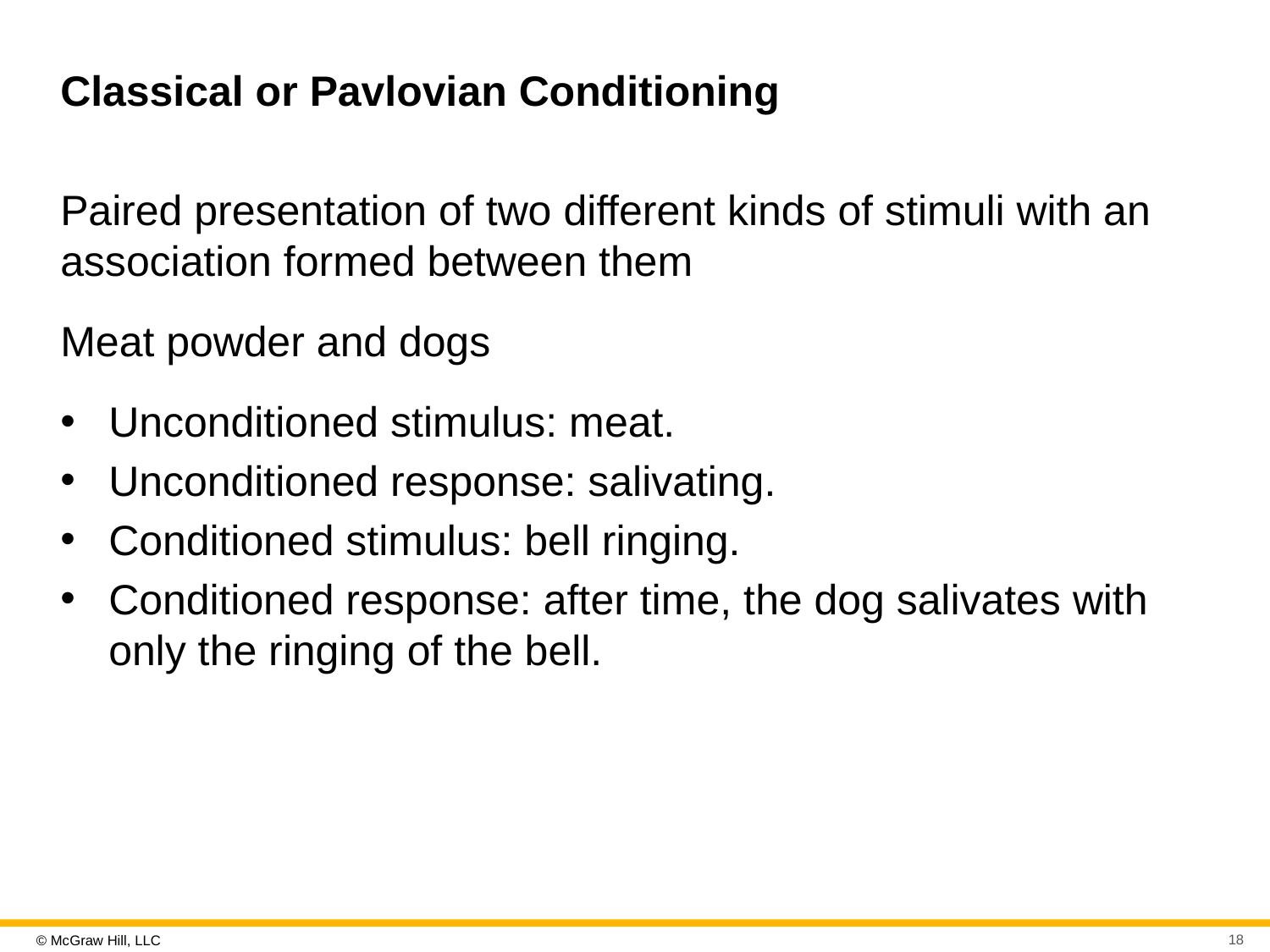

# Classical or Pavlovian Conditioning
Paired presentation of two different kinds of stimuli with an association formed between them
Meat powder and dogs
Unconditioned stimulus: meat.
Unconditioned response: salivating.
Conditioned stimulus: bell ringing.
Conditioned response: after time, the dog salivates with only the ringing of the bell.
18